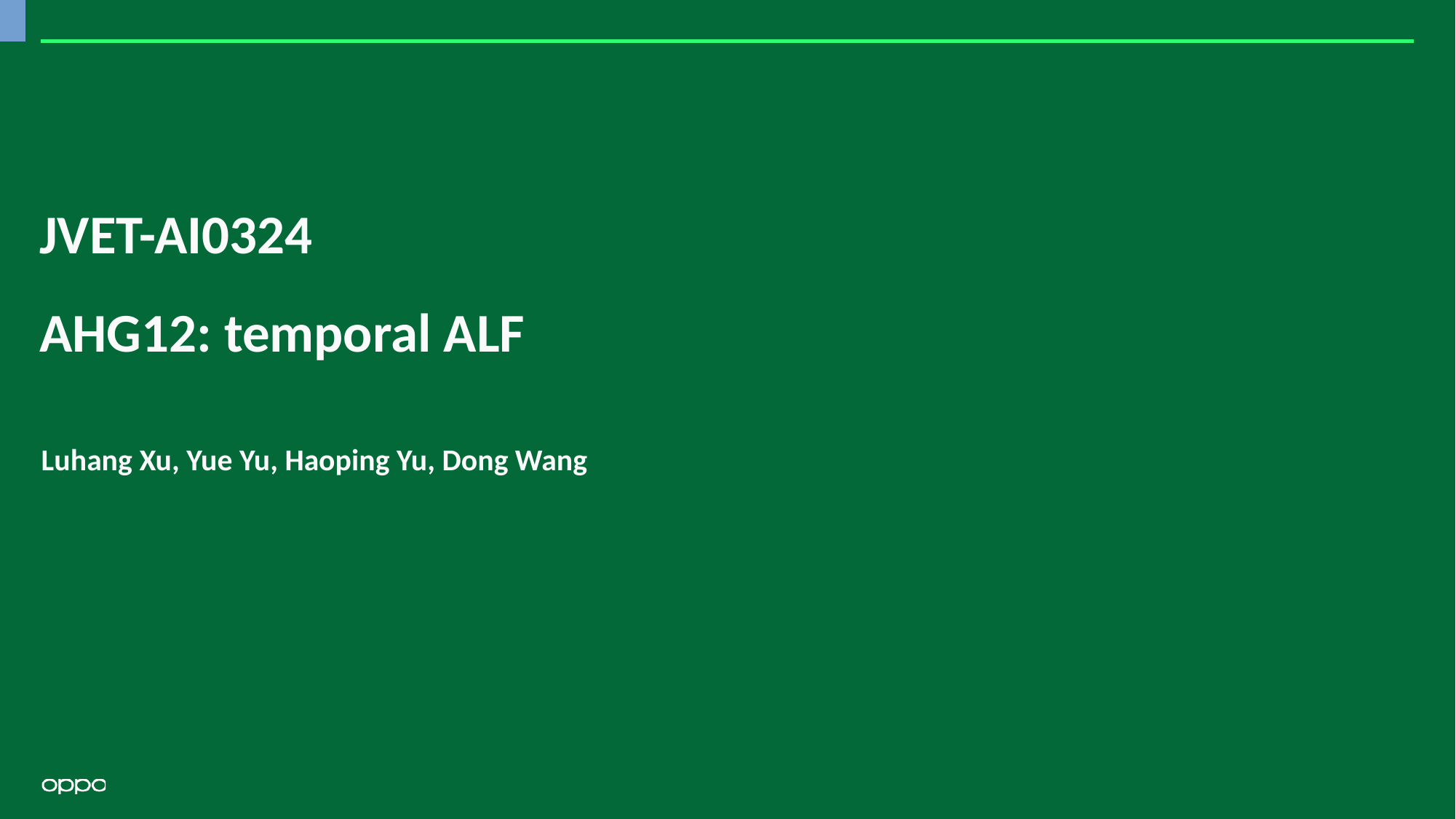

# JVET-AI0324 AHG12: temporal ALF
Luhang Xu, Yue Yu, Haoping Yu, Dong Wang